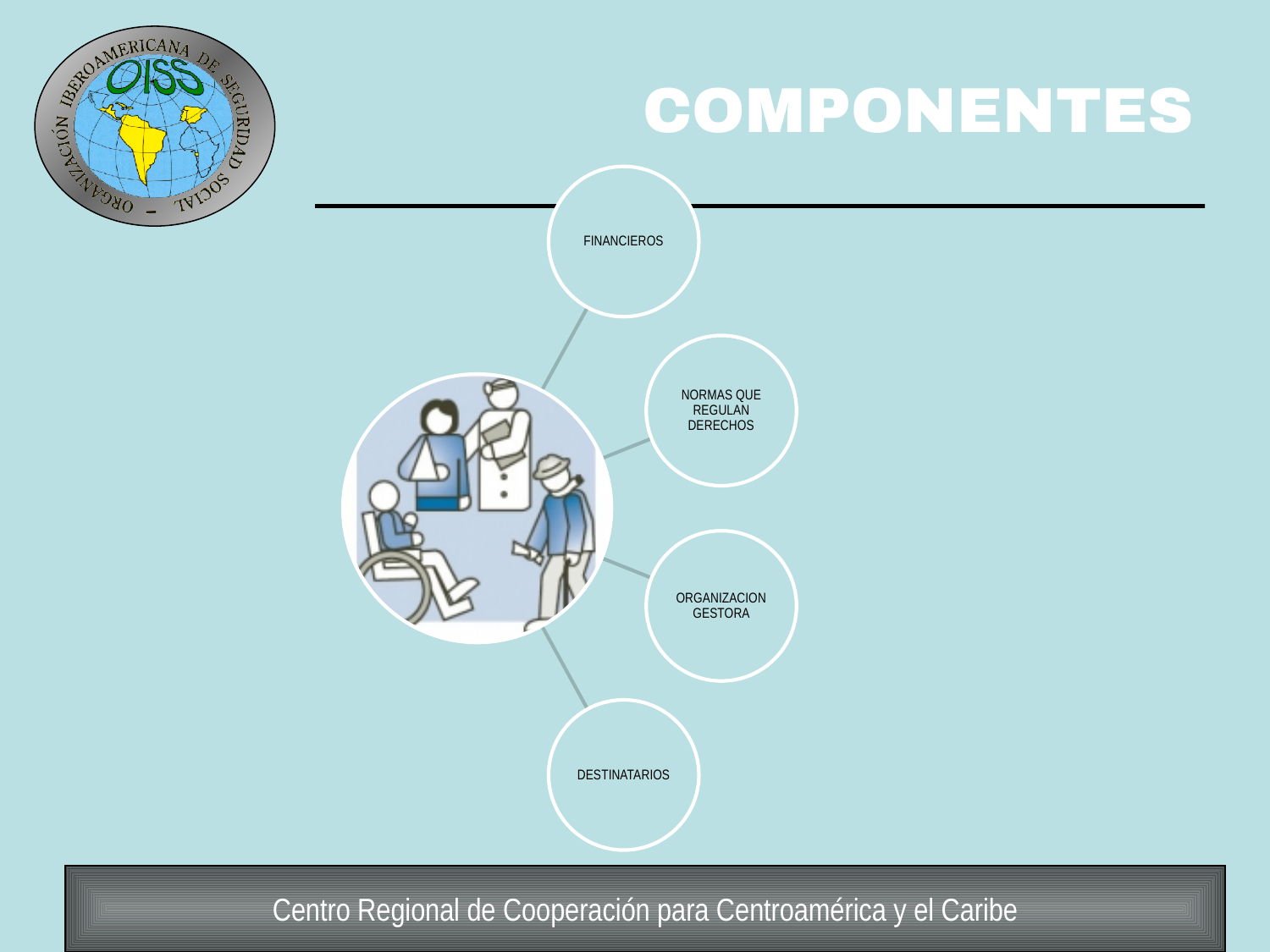

# COMPONENTES
FINANCIEROS
NORMAS QUE REGULAN DERECHOS
ORGANIZACION GESTORA
DESTINATARIOS